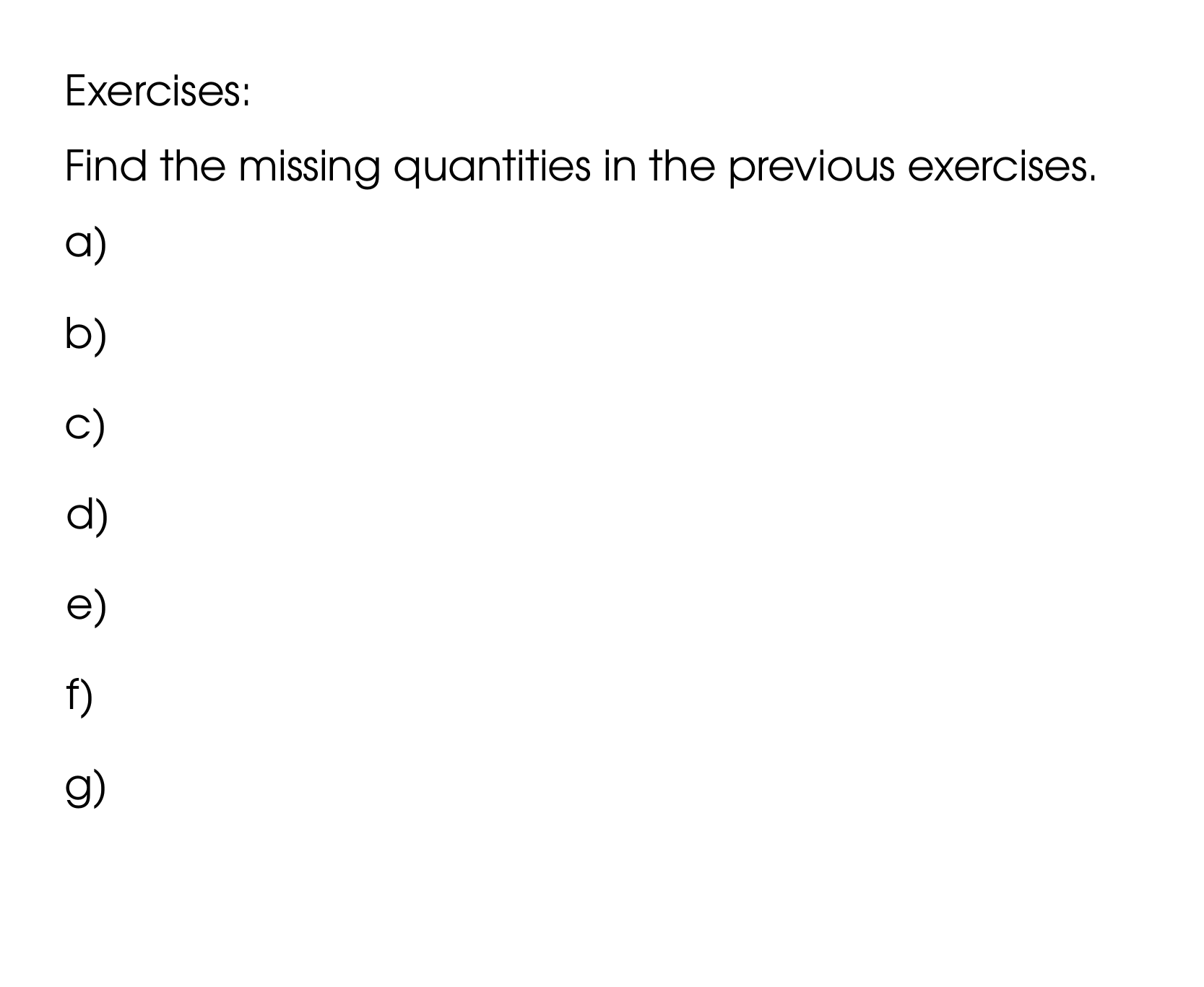

Exercises:
Find the missing quantities in the previous exercises.
a)
b)
c)
d)
e)
f)
g)